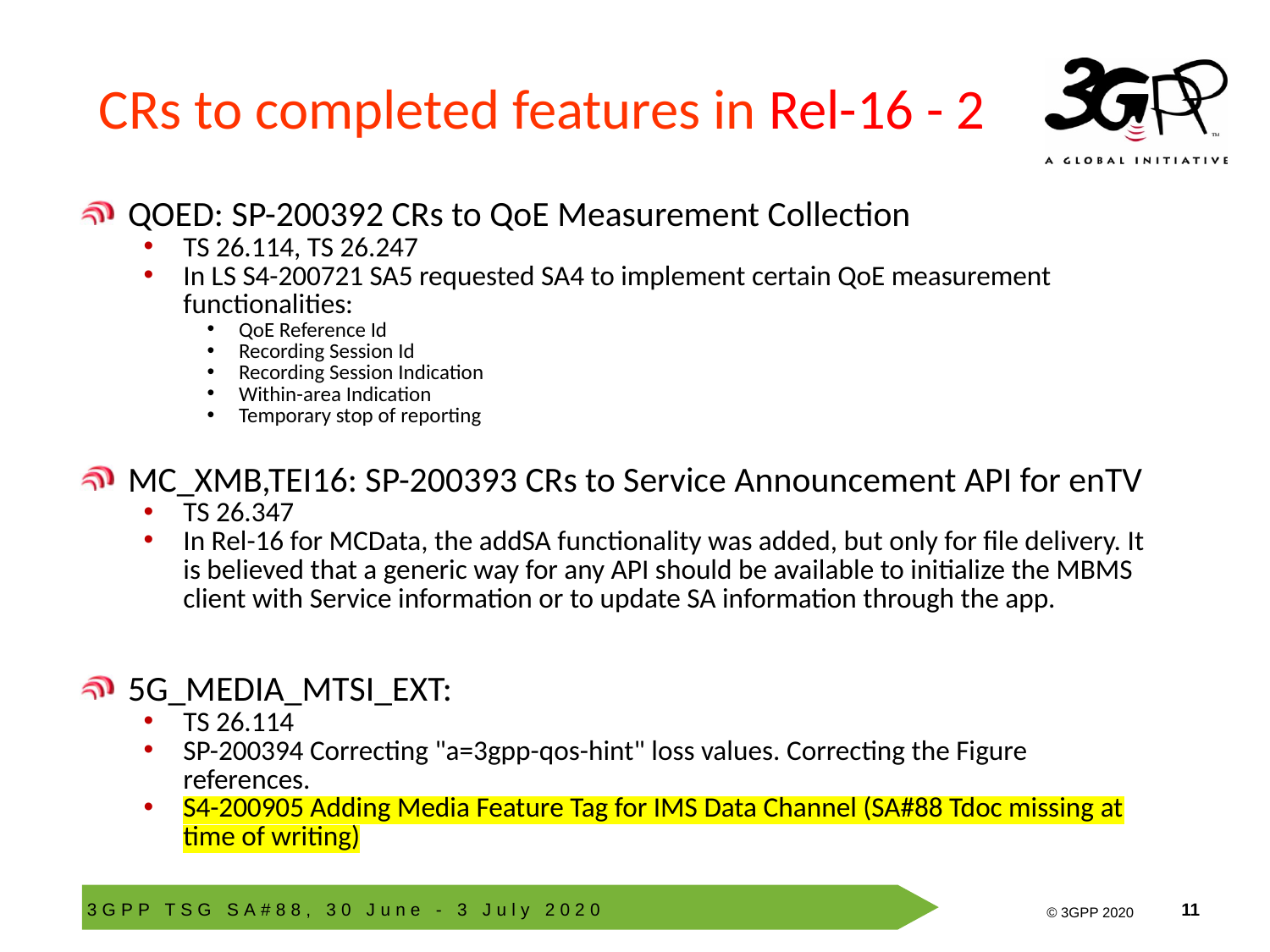

# CRs to completed features in Rel-16 - 2

QOED: SP-200392 CRs to QoE Measurement Collection
TS 26.114, TS 26.247
In LS S4-200721 SA5 requested SA4 to implement certain QoE measurement functionalities:
QoE Reference Id
Recording Session Id
Recording Session Indication
Within-area Indication
Temporary stop of reporting

MC_XMB,TEI16: SP-200393 CRs to Service Announcement API for enTV
TS 26.347
In Rel-16 for MCData, the addSA functionality was added, but only for file delivery. It is believed that a generic way for any API should be available to initialize the MBMS client with Service information or to update SA information through the app.

5G_MEDIA_MTSI_EXT:
TS 26.114
SP-200394 Correcting "a=3gpp-qos-hint" loss values. Correcting the Figure references.
S4-200905 Adding Media Feature Tag for IMS Data Channel (SA#88 Tdoc missing at time of writing)